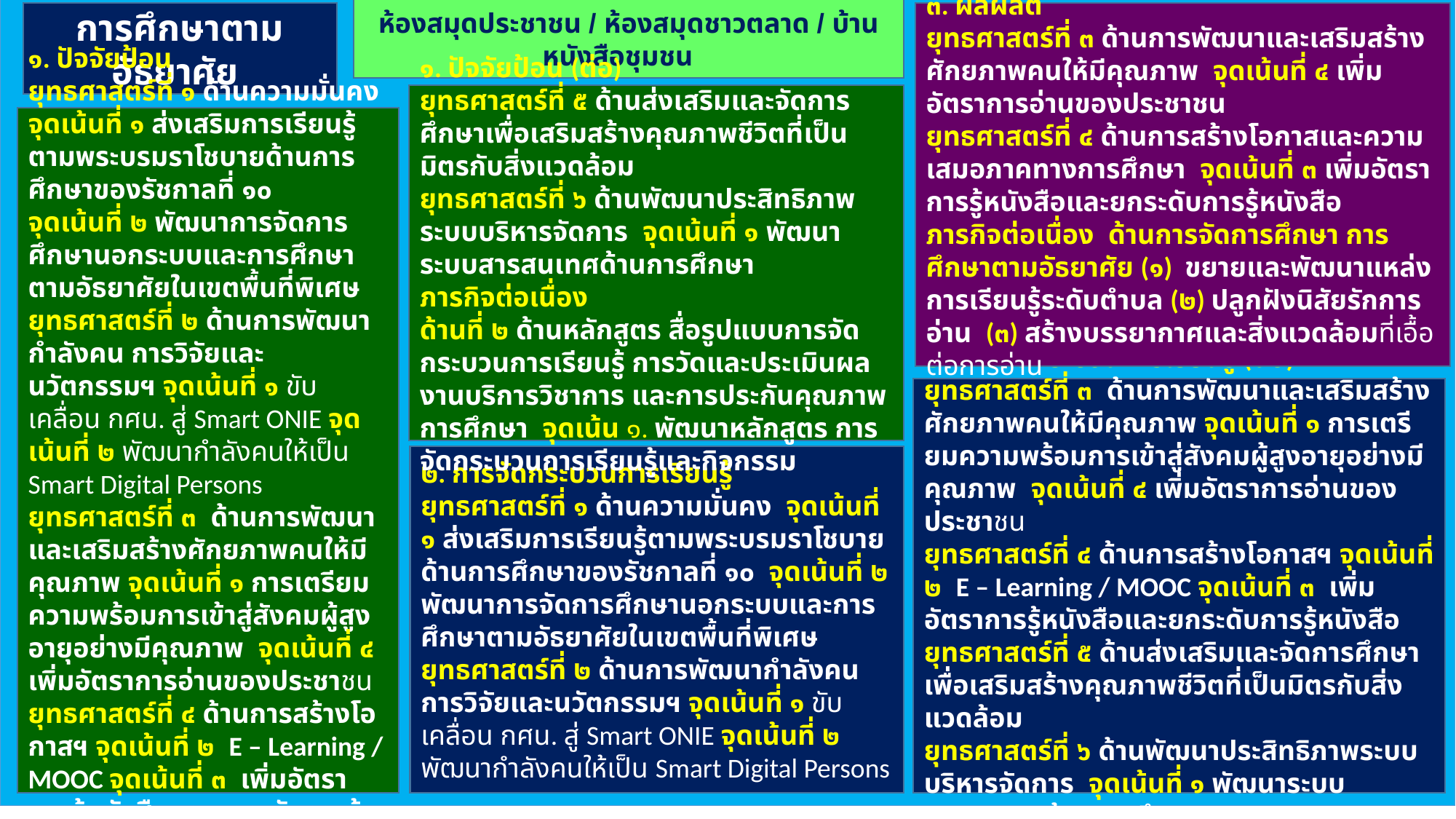

ห้องสมุดประชาชน / ห้องสมุดชาวตลาด / บ้านหนังสือชุมชน
การศึกษาตามอัธยาศัย
๓. ผลผลิต
ยุทธศาสตร์ที่ ๓ ด้านการพัฒนาและเสริมสร้างศักยภาพคนให้มีคุณภาพ  จุดเน้นที่ ๔ เพิ่มอัตราการอ่านของประชาชน
ยุทธศาสตร์ที่ ๔ ด้านการสร้างโอกาสและความเสมอภาคทางการศึกษา  จุดเน้นที่ ๓ เพิ่มอัตราการรู้หนังสือและยกระดับการรู้หนังสือ
ภารกิจต่อเนื่อง  ด้านการจัดการศึกษา การศึกษาตามอัธยาศัย (๑)  ขยายและพัฒนาแหล่งการเรียนรู้ระดับตำบล (๒) ปลูกฝังนิสัยรักการอ่าน  (๓) สร้างบรรยากาศและสิ่งแวดล้อมที่เอื้อต่อการอ่าน
๑. ปัจจัยป้อน (ต่อ)
ยุทธศาสตร์ที่ ๕ ด้านส่งเสริมและจัดการศึกษาเพื่อเสริมสร้างคุณภาพชีวิตที่เป็นมิตรกับสิ่งแวดล้อม
ยุทธศาสตร์ที่ ๖ ด้านพัฒนาประสิทธิภาพระบบบริหารจัดการ  จุดเน้นที่ ๑ พัฒนาระบบสารสนเทศด้านการศึกษา
ภารกิจต่อเนื่อง
ด้านที่ ๒ ด้านหลักสูตร สื่อรูปแบบการจัดกระบวนการเรียนรู้ การวัดและประเมินผล งานบริการวิชาการ และการประกันคุณภาพการศึกษา  จุดเน้น ๑. พัฒนาหลักสูตร การจัดกระบวนการเรียนรู้และกิจกรรม
๑. ปัจจัยป้อน
ยุทธศาสตร์ที่ ๑ ด้านความมั่นคง
จุดเน้นที่ ๑ ส่งเสริมการเรียนรู้ตามพระบรมราโชบายด้านการศึกษาของรัชกาลที่ ๑๐
จุดเน้นที่ ๒ พัฒนาการจัดการศึกษานอกระบบและการศึกษาตามอัธยาศัยในเขตพื้นที่พิเศษ
ยุทธศาสตร์ที่ ๒ ด้านการพัฒนากำลังคน การวิจัยและนวัตกรรมฯ จุดเน้นที่ ๑ ขับเคลื่อน กศน. สู่ Smart ONIE จุดเน้นที่ ๒ พัฒนากำลังคนให้เป็น Smart Digital Persons
ยุทธศาสตร์ที่ ๓  ด้านการพัฒนาและเสริมสร้างศักยภาพคนให้มีคุณภาพ จุดเน้นที่ ๑ การเตรียมความพร้อมการเข้าสู่สังคมผู้สูงอายุอย่างมีคุณภาพ  จุดเน้นที่ ๔ เพิ่มอัตราการอ่านของประชาชน
ยุทธศาสตร์ที่ ๔ ด้านการสร้างโอกาสฯ จุดเน้นที่ ๒  E – Learning / MOOC จุดเน้นที่ ๓  เพิ่มอัตราการรู้หนังสือและยกระดับการรู้หนังสือ

๒. การจัดกระบวนการเรียนรู้ (ต่อ)
ยุทธศาสตร์ที่ ๓  ด้านการพัฒนาและเสริมสร้างศักยภาพคนให้มีคุณภาพ จุดเน้นที่ ๑ การเตรียมความพร้อมการเข้าสู่สังคมผู้สูงอายุอย่างมีคุณภาพ  จุดเน้นที่ ๔ เพิ่มอัตราการอ่านของประชาชน
ยุทธศาสตร์ที่ ๔ ด้านการสร้างโอกาสฯ จุดเน้นที่ ๒  E – Learning / MOOC จุดเน้นที่ ๓  เพิ่มอัตราการรู้หนังสือและยกระดับการรู้หนังสือ
ยุทธศาสตร์ที่ ๕ ด้านส่งเสริมและจัดการศึกษาเพื่อเสริมสร้างคุณภาพชีวิตที่เป็นมิตรกับสิ่งแวดล้อม
ยุทธศาสตร์ที่ ๖ ด้านพัฒนาประสิทธิภาพระบบบริหารจัดการ  จุดเน้นที่ ๑ พัฒนาระบบสารสนเทศด้านการศึกษา

๒. การจัดกระบวนการเรียนรู้
ยุทธศาสตร์ที่ ๑ ด้านความมั่นคง  จุดเน้นที่ ๑ ส่งเสริมการเรียนรู้ตามพระบรมราโชบายด้านการศึกษาของรัชกาลที่ ๑๐  จุดเน้นที่ ๒ พัฒนาการจัดการศึกษานอกระบบและการศึกษาตามอัธยาศัยในเขตพื้นที่พิเศษ
ยุทธศาสตร์ที่ ๒ ด้านการพัฒนากำลังคน การวิจัยและนวัตกรรมฯ จุดเน้นที่ ๑ ขับเคลื่อน กศน. สู่ Smart ONIE จุดเน้นที่ ๒ พัฒนากำลังคนให้เป็น Smart Digital Persons